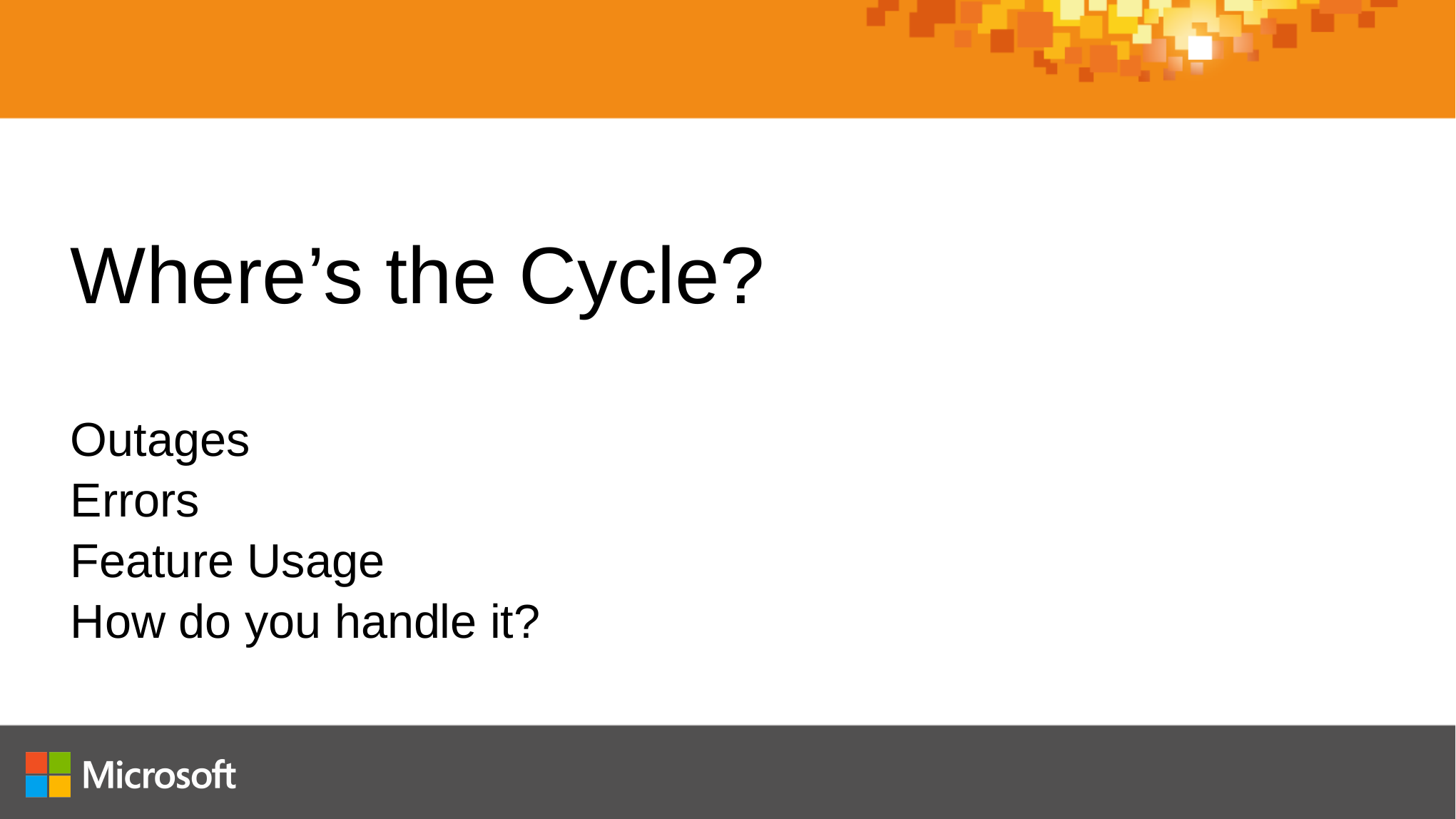

Where’s the Cycle?
Outages
Errors
Feature Usage
How do you handle it?